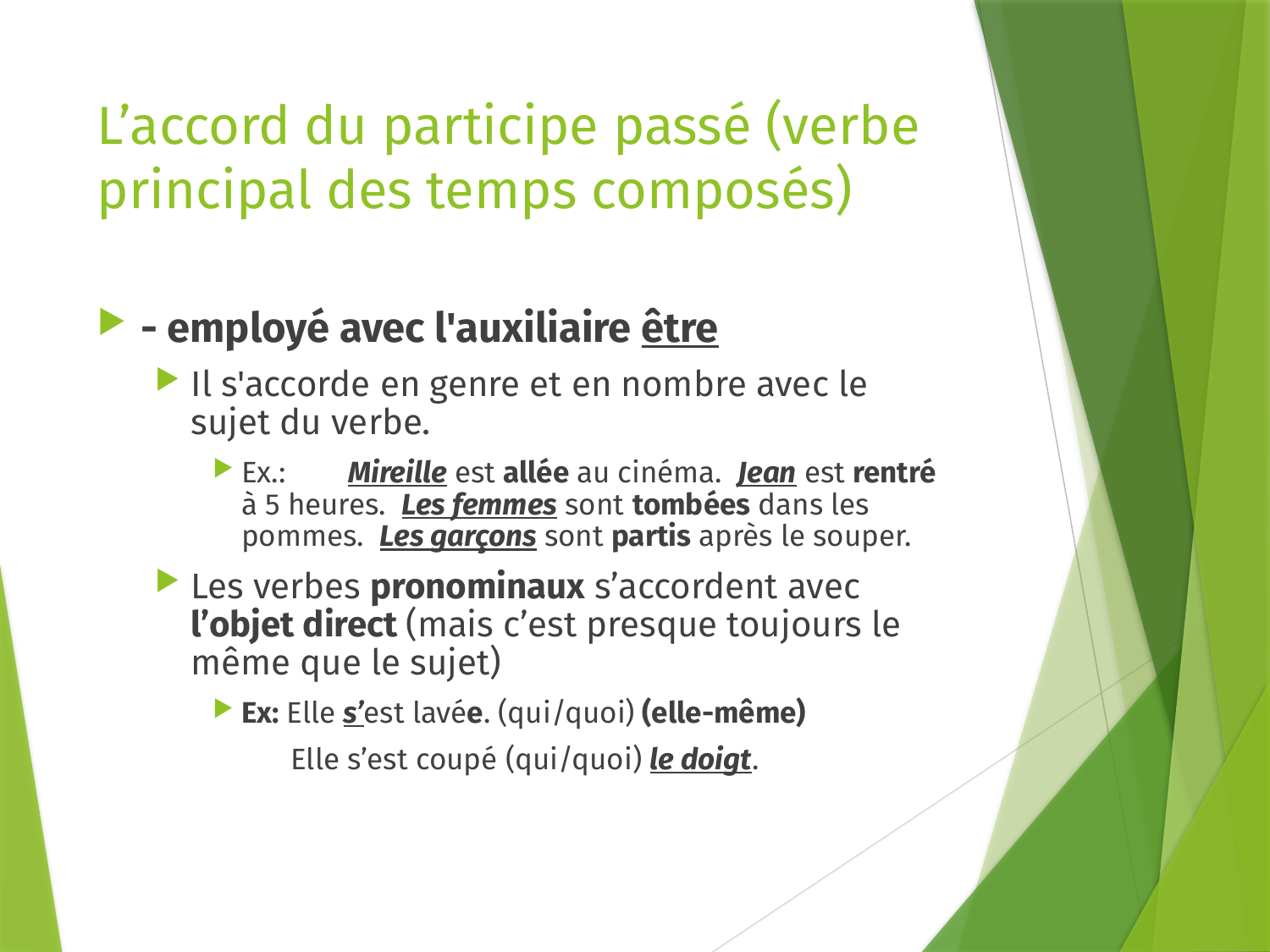

# L’accord du participe passé (verbe principal des temps composés)
- employé avec l'auxiliaire être
Il s'accorde en genre et en nombre avec le sujet du verbe.
Ex.: 	Mireille est allée au cinéma.  Jean est rentré à 5 heures.  Les femmes sont tombées dans les pommes.  Les garçons sont partis après le souper.
Les verbes pronominaux s’accordent avec l’objet direct (mais c’est presque toujours le même que le sujet)
Ex: Elle s’est lavée. (qui/quoi) (elle-même)
          Elle s’est coupé (qui/quoi) le doigt.